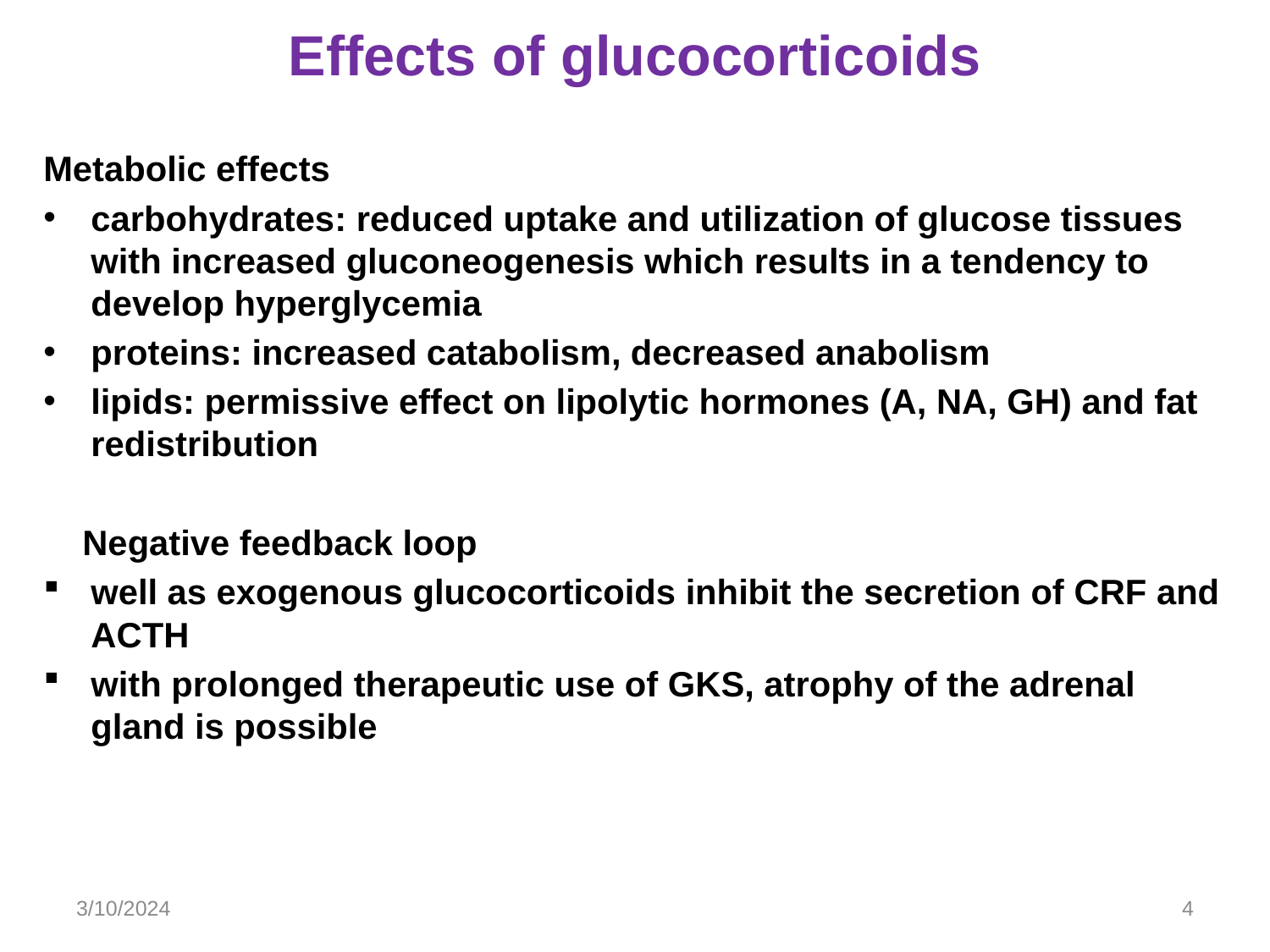

# Effects of glucocorticoids
Metabolic effects
carbohydrates: reduced uptake and utilization of glucose tissues with increased gluconeogenesis which results in a tendency to develop hyperglycemia
proteins: increased catabolism, decreased anabolism
lipids: permissive effect on lipolytic hormones (A, NA, GH) and fat redistribution

    Negative feedback loop
well as exogenous glucocorticoids inhibit the secretion of CRF and ACTH
with prolonged therapeutic use of GKS, atrophy of the adrenal gland is possible

3/10/2024
4